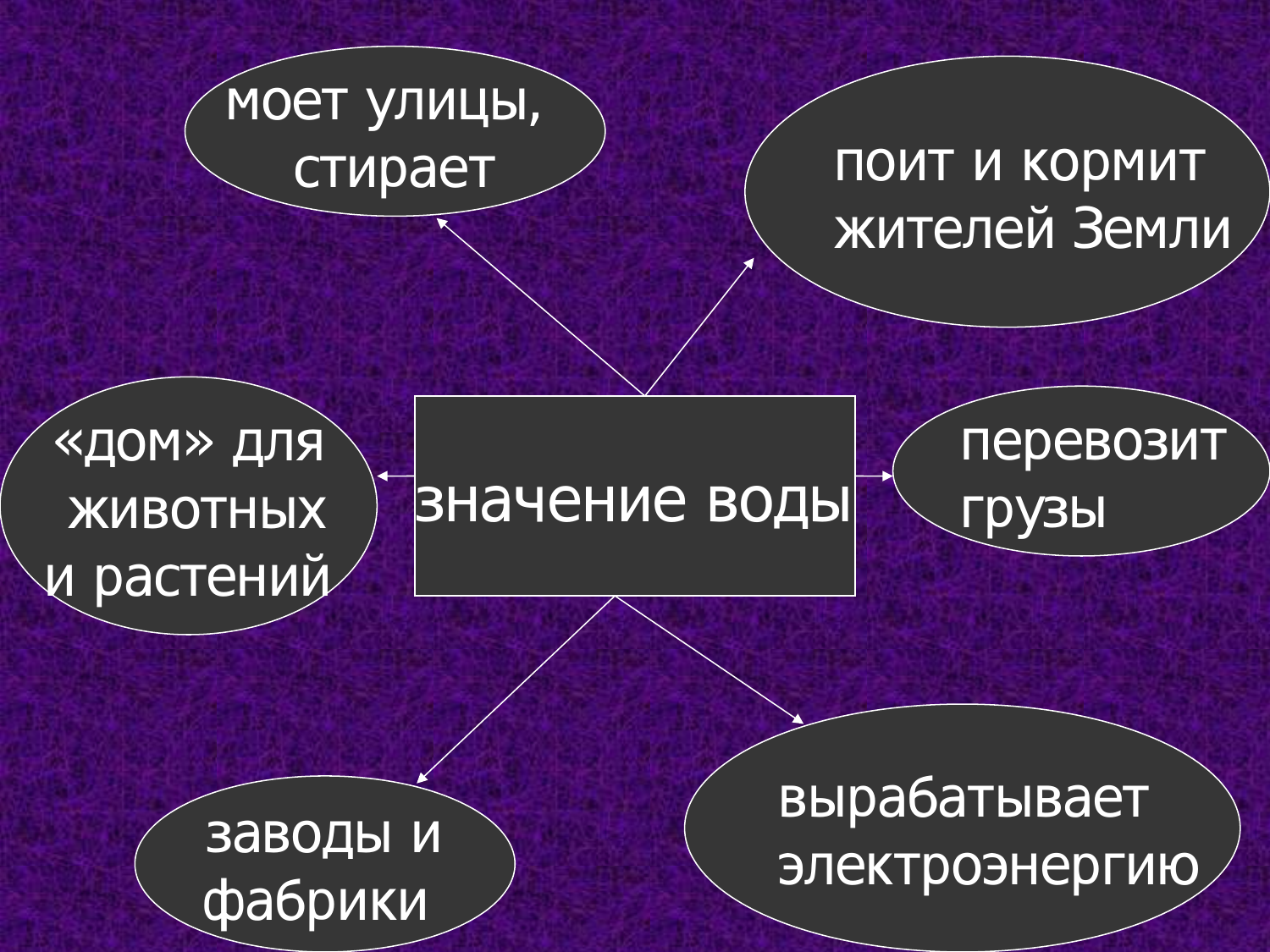

моет улицы,
стирает
поит и кормит
жителей Земли

«дом» для
 животных
и растений
перевозит
грузы
значение воды

вырабатывает
электроэнергию
заводы и
фабрики